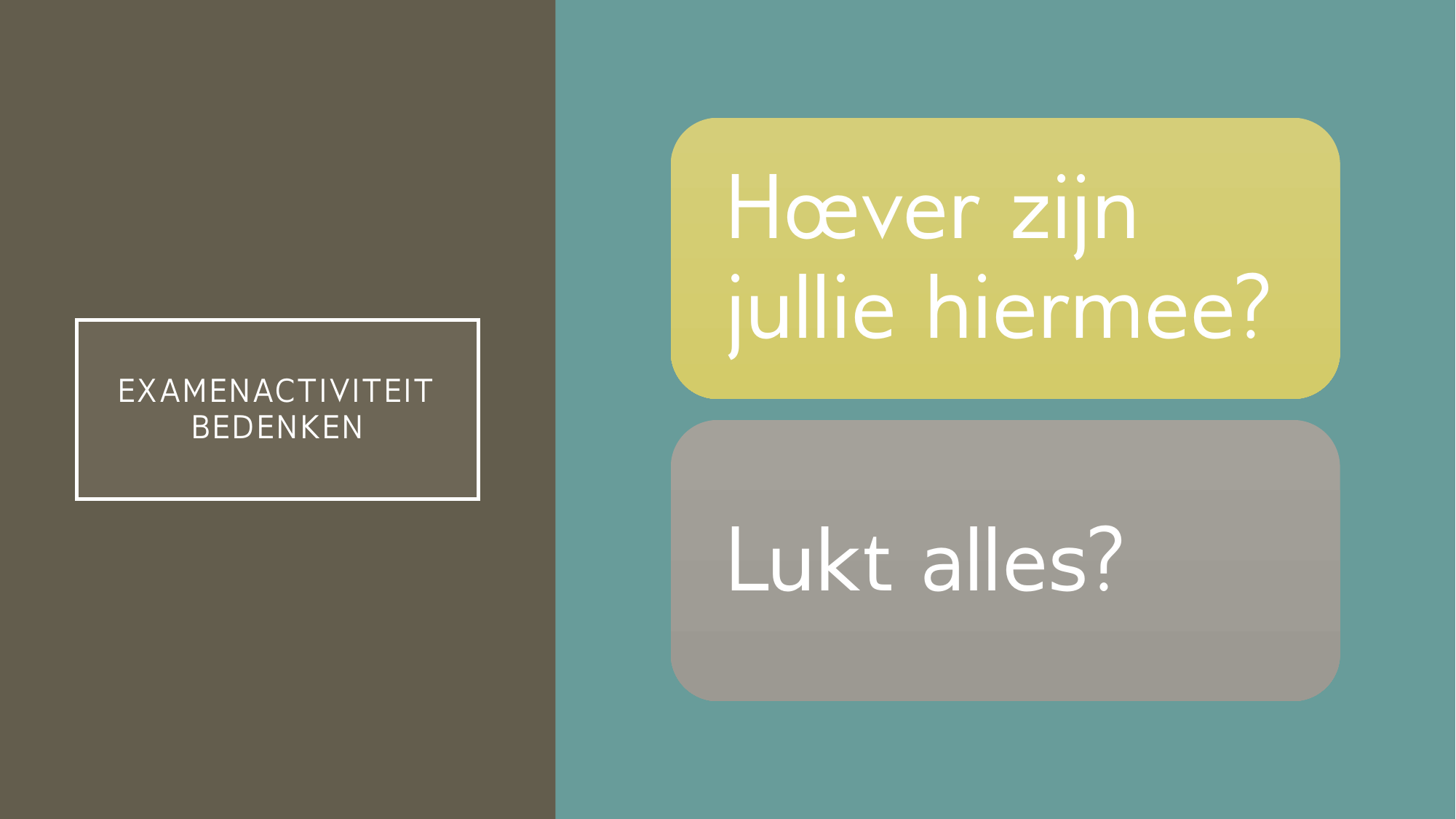

Hoever zijn jullie hiermee?
Lukt alles?
# Examenactiviteit bedenken